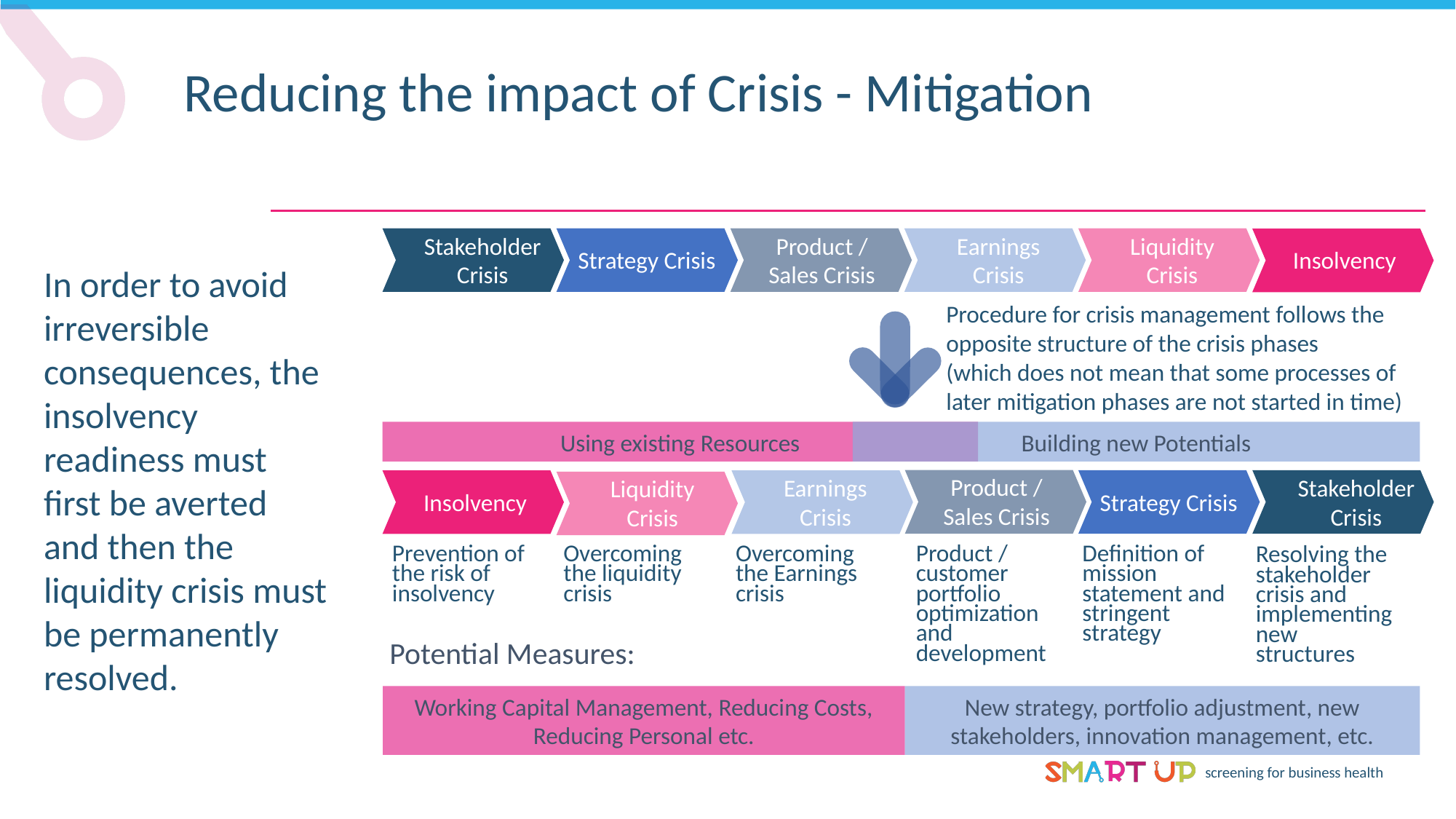

Reducing the impact of Crisis - Mitigation
Stakeholder
Crisis
Product / Sales Crisis
Earnings Crisis
Liquidity Crisis

Insolvency
Strategy Crisis
In order to avoid irreversible consequences, the insolvency readiness must first be averted and then the liquidity crisis must be permanently resolved.
Procedure for crisis management follows the
opposite structure of the crisis phases
(which does not mean that some processes of later mitigation phases are not started in time)

Using existing Resources
Building new Potentials
Product / Sales Crisis
Stakeholder
Crisis
Earnings Crisis
Liquidity Crisis

Insolvency
Strategy Crisis
Prevention of the risk of insolvency
Overcoming the liquidity crisis
Overcoming the Earnings crisis
Product / customer portfolio optimization and development
Definition of mission statement and stringent strategy
Resolving the stakeholder crisis and implementing new structures
Potential Measures:
Working Capital Management, Reducing Costs, Reducing Personal etc.
New strategy, portfolio adjustment, new stakeholders, innovation management, etc.